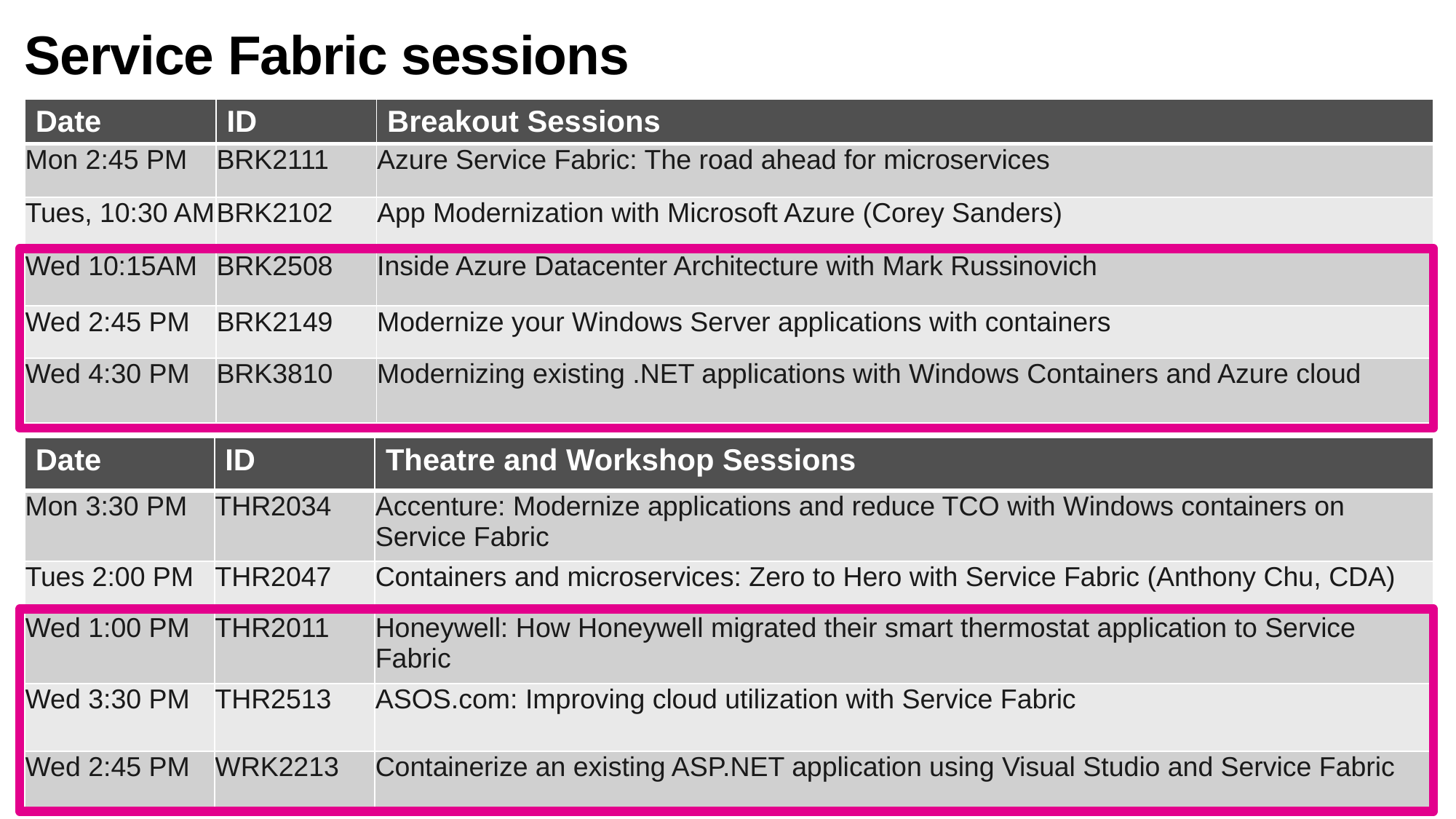

# Service Fabric sessions
| Date | ID | Breakout Sessions |
| --- | --- | --- |
| Mon 2:45 PM | BRK2111 | Azure Service Fabric: The road ahead for microservices |
| Tues, 10:30 AM | BRK2102 | App Modernization with Microsoft Azure (Corey Sanders) |
| Wed 10:15AM | BRK2508 | Inside Azure Datacenter Architecture with Mark Russinovich |
| Wed 2:45 PM | BRK2149 | Modernize your Windows Server applications with containers |
| Wed 4:30 PM | BRK3810 | Modernizing existing .NET applications with Windows Containers and Azure cloud |

| Date | ID | Theatre and Workshop Sessions |
| --- | --- | --- |
| Mon 3:30 PM | THR2034 | Accenture: Modernize applications and reduce TCO with Windows containers on Service Fabric |
| Tues 2:00 PM | THR2047 | Containers and microservices: Zero to Hero with Service Fabric (Anthony Chu, CDA) |
| Wed 1:00 PM | THR2011 | Honeywell: How Honeywell migrated their smart thermostat application to Service Fabric |
| Wed 3:30 PM | THR2513 | ASOS.com: Improving cloud utilization with Service Fabric |
| Wed 2:45 PM | WRK2213 | Containerize an existing ASP.NET application using Visual Studio and Service Fabric |